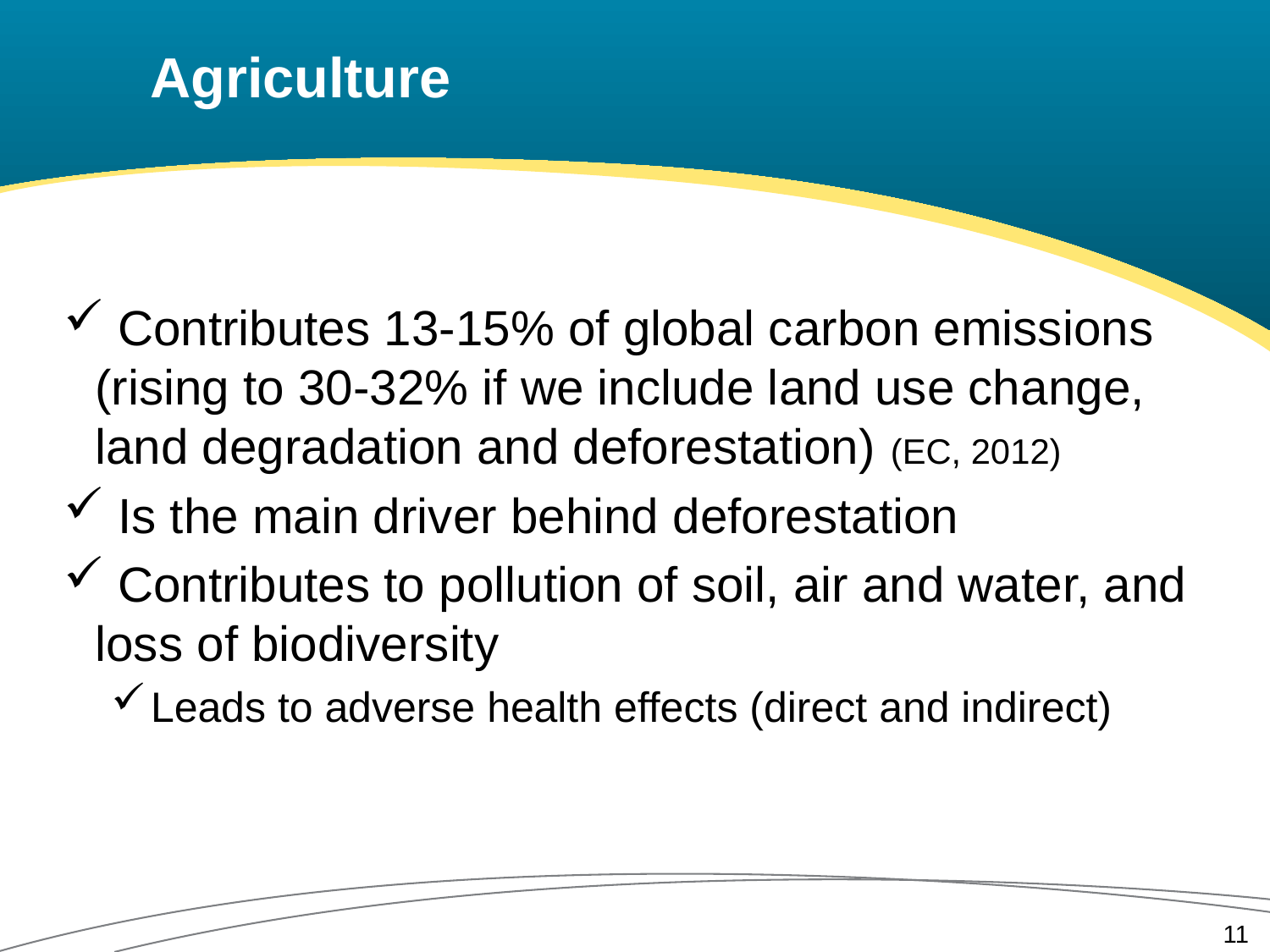

Agriculture
 Contributes 13-15% of global carbon emissions (rising to 30-32% if we include land use change, land degradation and deforestation) (EC, 2012)
 Is the main driver behind deforestation
 Contributes to pollution of soil, air and water, and loss of biodiversity
Leads to adverse health effects (direct and indirect)

11